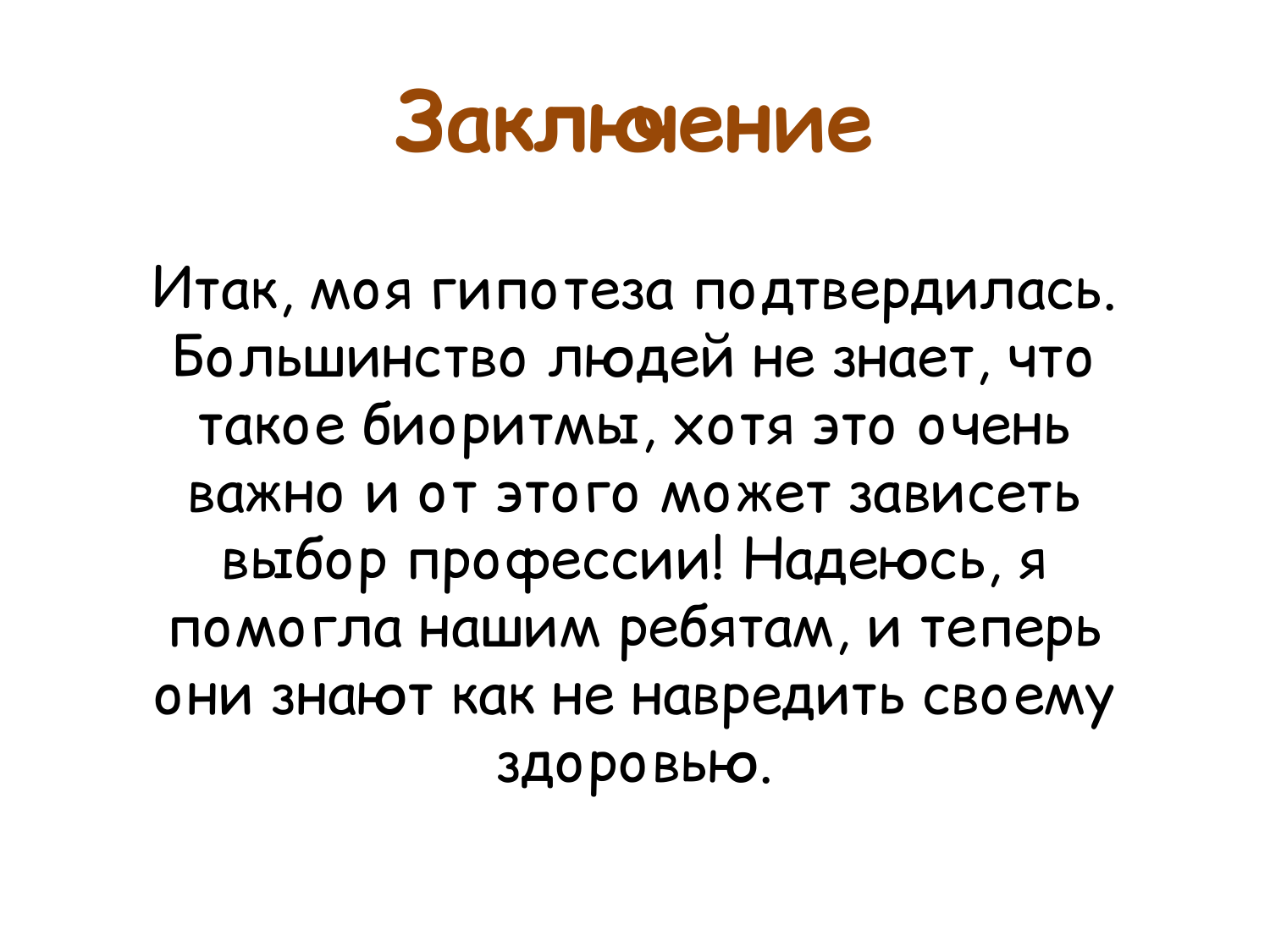

# Заключение
Итак, моя гипотеза подтвердилась. Большинство людей не знает, что такое биоритмы, хотя это очень важно и от этого может зависеть выбор профессии! Надеюсь, я помогла нашим ребятам, и теперь они знают как не навредить своему здоровью.